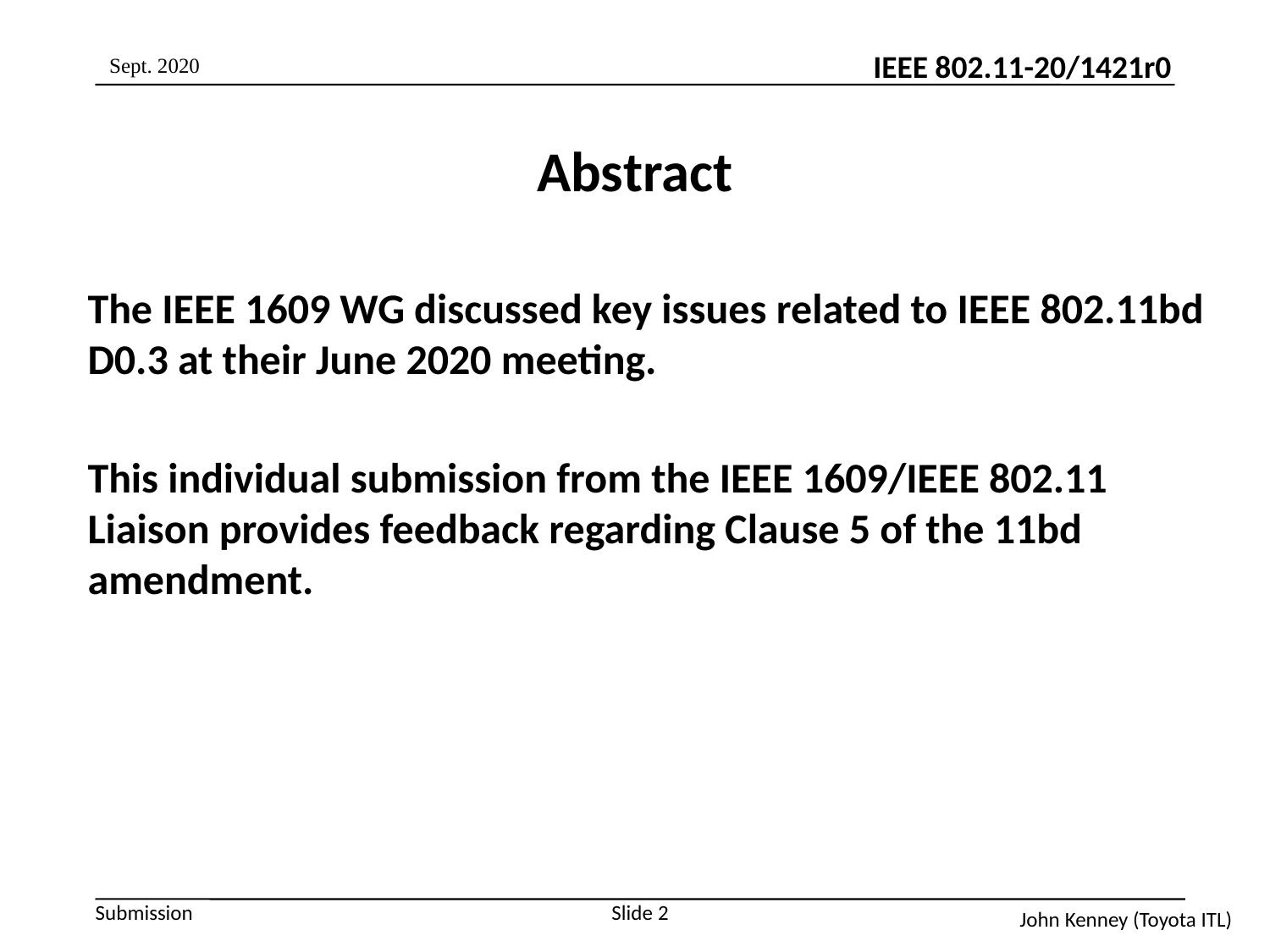

Sept. 2020
# Abstract
The IEEE 1609 WG discussed key issues related to IEEE 802.11bd D0.3 at their June 2020 meeting.

This individual submission from the IEEE 1609/IEEE 802.11 Liaison provides feedback regarding Clause 5 of the 11bd amendment.
Slide 2
John Kenney (Toyota ITL)